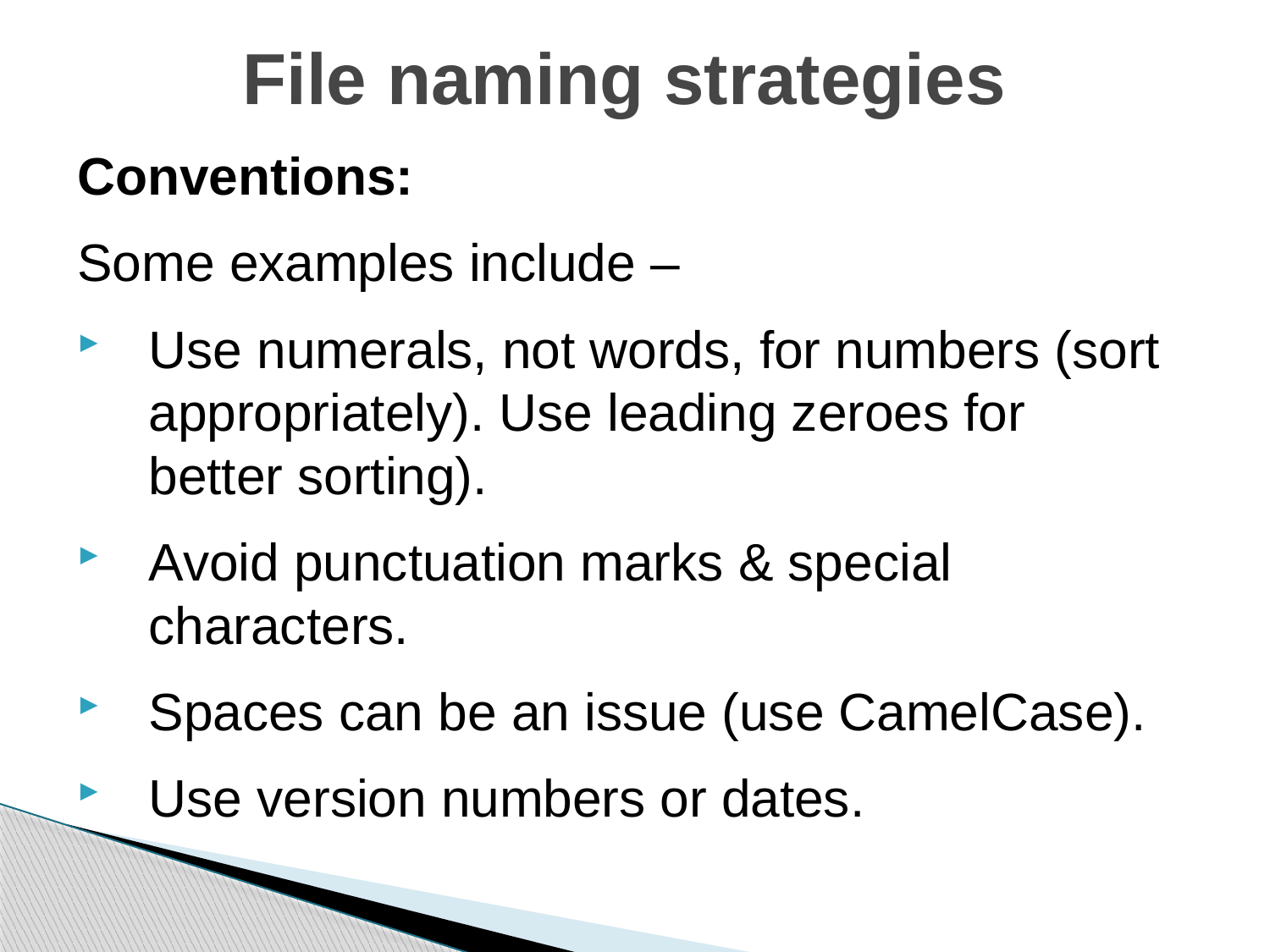

# File naming strategies
Conventions:
Some examples include –
Use numerals, not words, for numbers (sort appropriately). Use leading zeroes for better sorting).
Avoid punctuation marks & special characters.
Spaces can be an issue (use CamelCase).
Use version numbers or dates.